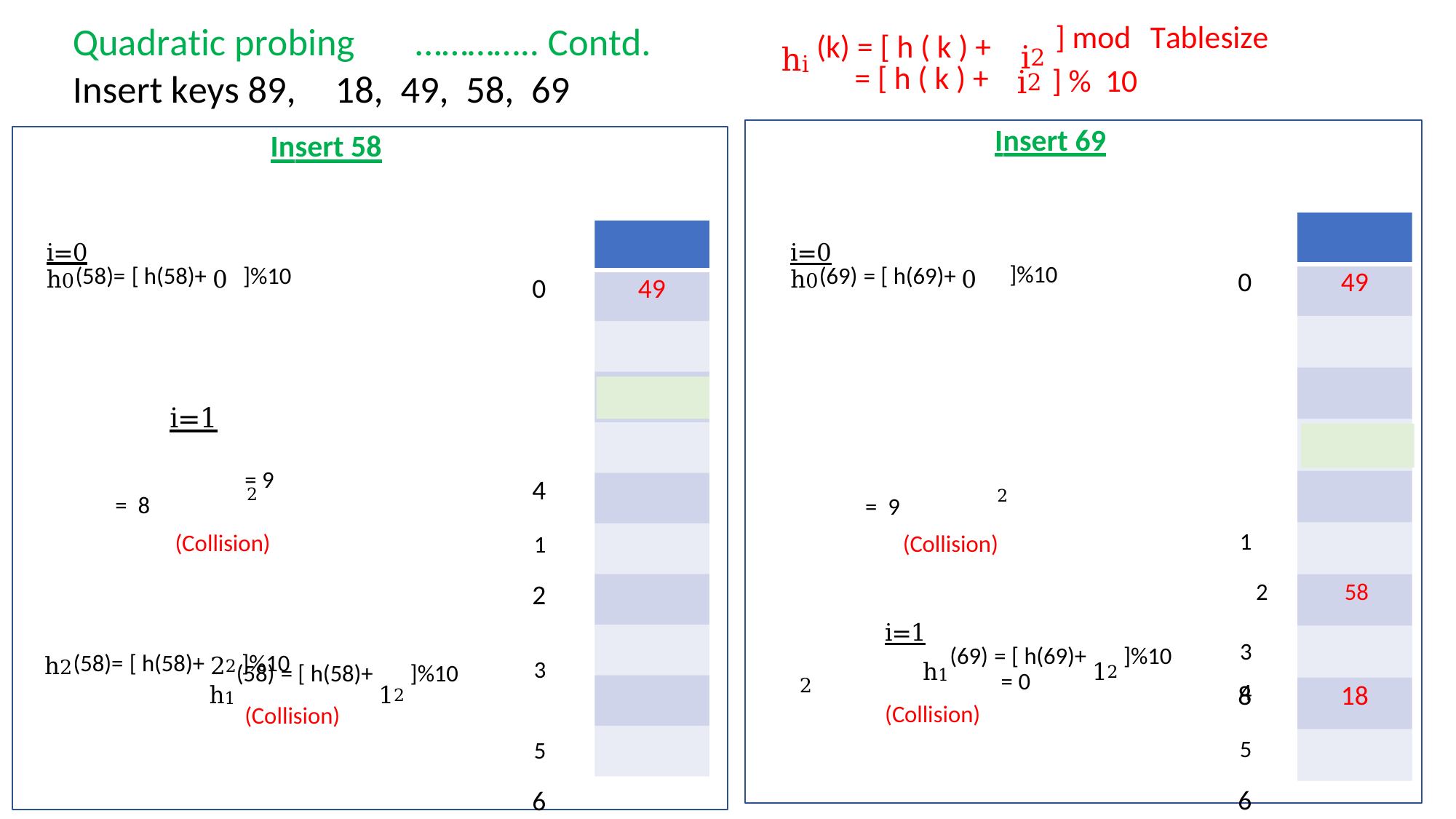

i2
i2
hi (k) = [ h ( k ) +
= [ h ( k ) +
] mod
Tablesize
Quadratic probing
………….. Contd.
] %
10
Insert keys 89,
18,
49,
58,
69

Insert 69
i=0                                                                               Keys
2
=  9
(Collision)                                             1
2              58
i=1
h1(69) = [ h(69)+ 12 ]%10            3
= 0                                       4
(Collision)
5
6
i=2                                                                    7
h  (69) = [ h(69)+ 22 ]%10
= 3
9              89

Insert 58
i=0                                                                                      Keys
2
=  8
(Collision)                                                 1
2
h1(58) = [ h(58)+ 12 ]%10              3
(Collision)
5
6
i=2                                                                          7
= 2                                                              8              18
9              89

h0(58)= [ h(58)+ 0  ]%10
h0(69) = [ h(69)+ 0
]%10

0
8

49

0
4
49

58

i=1

69

= 9

h2(58)= [ h(58)+ 22 ]%10
2

18